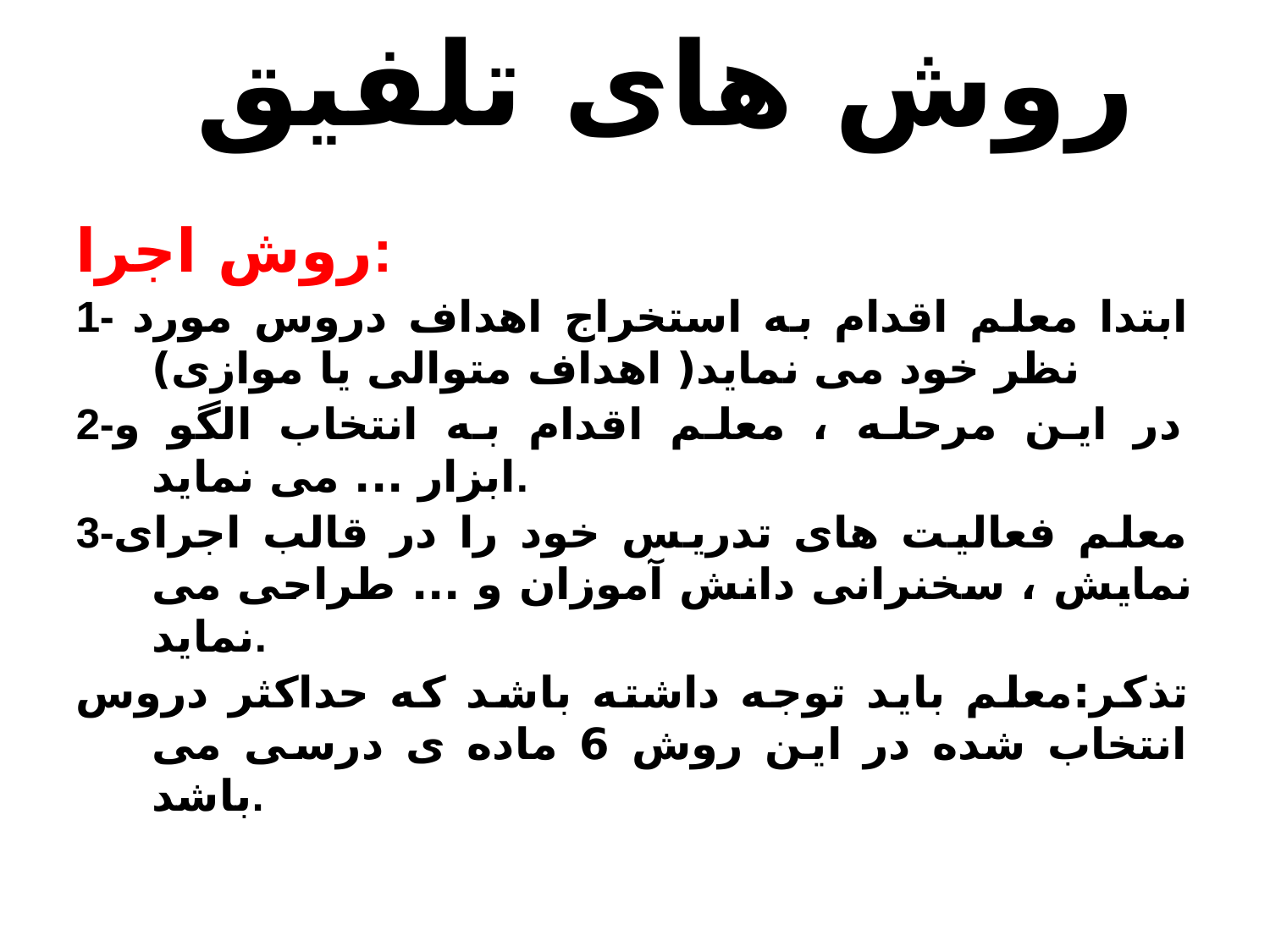

روش های تلفیق
روش اجرا:
1- ابتدا معلم اقدام به استخراج اهداف دروس مورد نظر خود می نماید( اهداف متوالی یا موازی)
2-در این مرحله ، معلم اقدام به انتخاب الگو و ابزار ... می نماید.
3-معلم فعالیت های تدریس خود را در قالب اجرای نمایش ، سخنرانی دانش آموزان و ... طراحی می نماید.
تذکر:معلم باید توجه داشته باشد که حداکثر دروس انتخاب شده در این روش 6 ماده ی درسی می باشد.